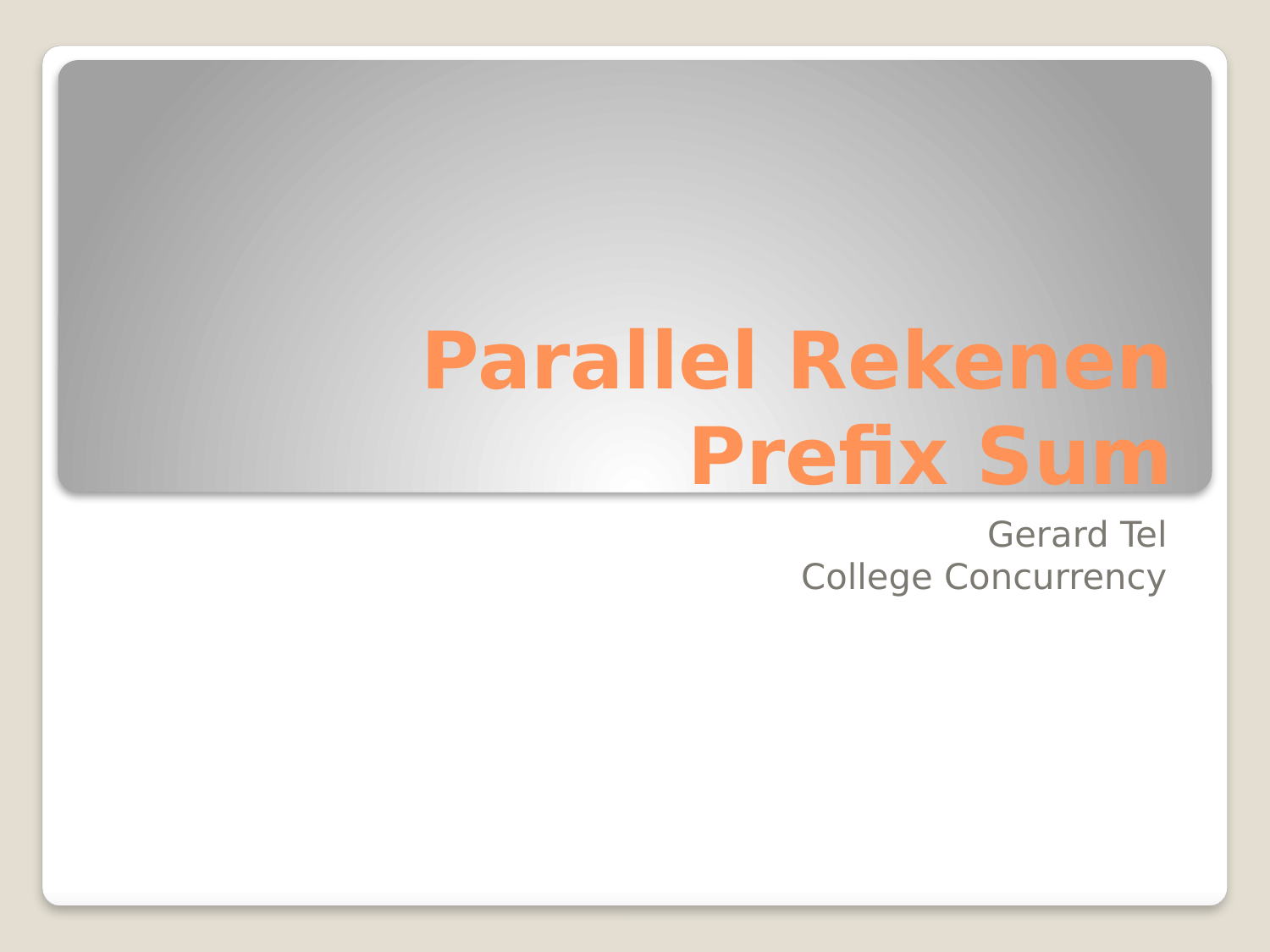

# Parallel Rekenen Prefix Sum
Gerard Tel
College Concurrency